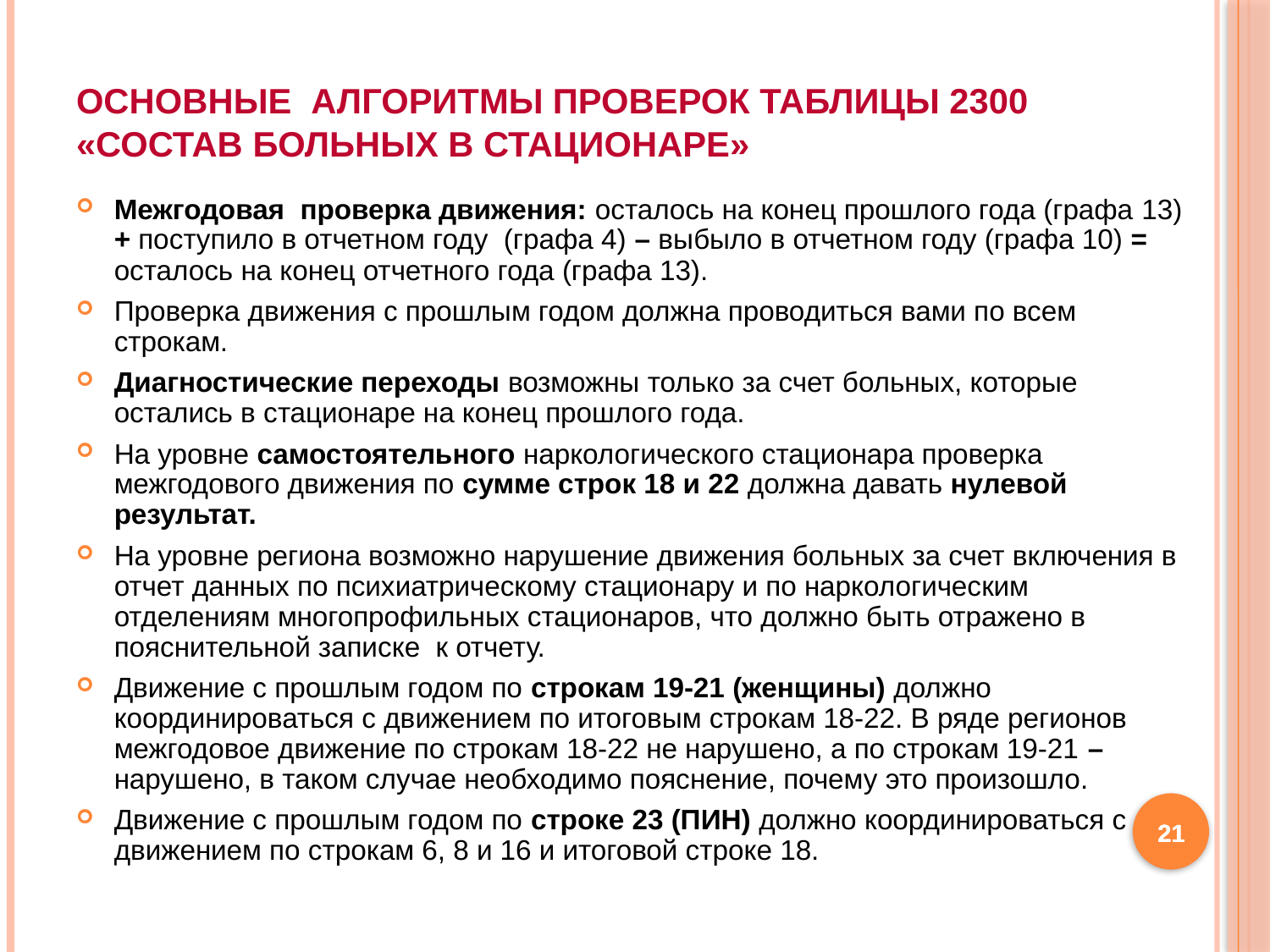

# ОСНОВНЫЕ  АЛГОРИТМЫ ПРОВЕРОК ТАБЛИЦЫ 2300 «СОСТАВ БОЛЬНЫХ В СТАЦИОНАРЕ»
Межгодовая  проверка движения: осталось на конец прошлого года (графа 13) + поступило в отчетном году  (графа 4) – выбыло в отчетном году (графа 10) = осталось на конец отчетного года (графа 13).
Проверка движения с прошлым годом должна проводиться вами по всем строкам.
Диагностические переходы возможны только за счет больных, которые остались в стационаре на конец прошлого года.
На уровне самостоятельного наркологического стационара проверка межгодового движения по сумме строк 18 и 22 должна давать нулевой результат.
На уровне региона возможно нарушение движения больных за счет включения в отчет данных по психиатрическому стационару и по наркологическим отделениям многопрофильных стационаров, что должно быть отражено в пояснительной записке  к отчету.
Движение с прошлым годом по строкам 19-21 (женщины) должно координироваться с движением по итоговым строкам 18-22. В ряде регионов межгодовое движение по строкам 18-22 не нарушено, а по строкам 19-21 – нарушено, в таком случае необходимо пояснение, почему это произошло.
Движение с прошлым годом по строке 23 (ПИН) должно координироваться с движением по строкам 6, 8 и 16 и итоговой строке 18.

21
21
21